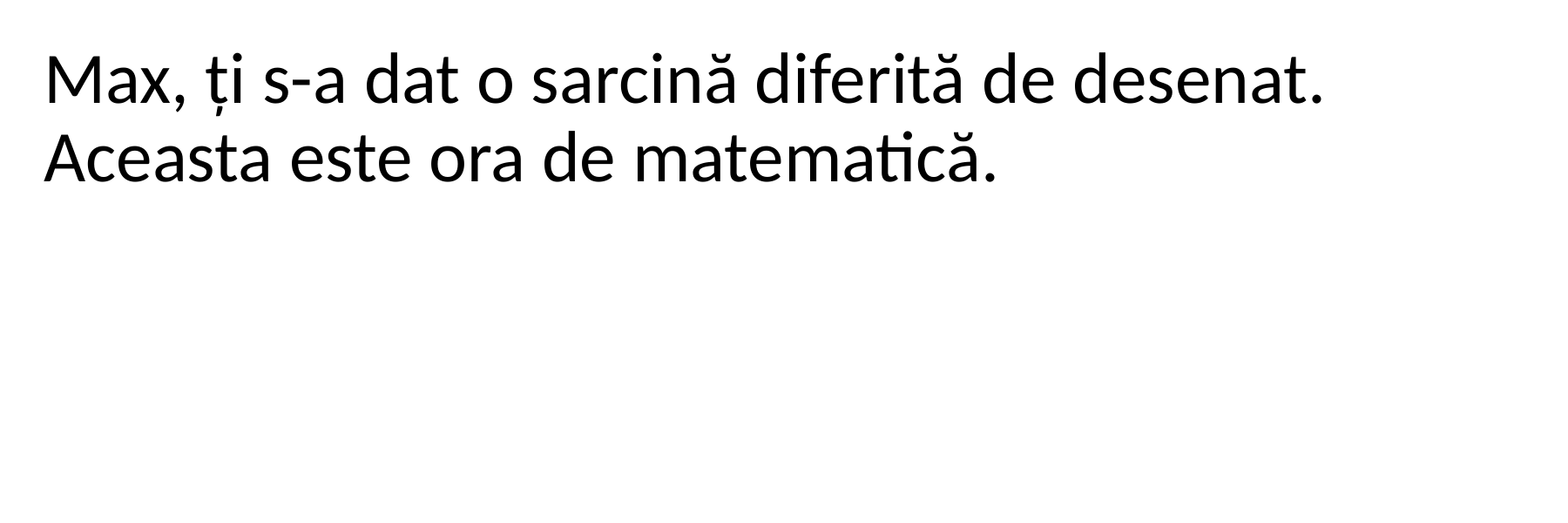

Max, ți s-a dat o sarcină diferită de desenat. Aceasta este ora de matematică.